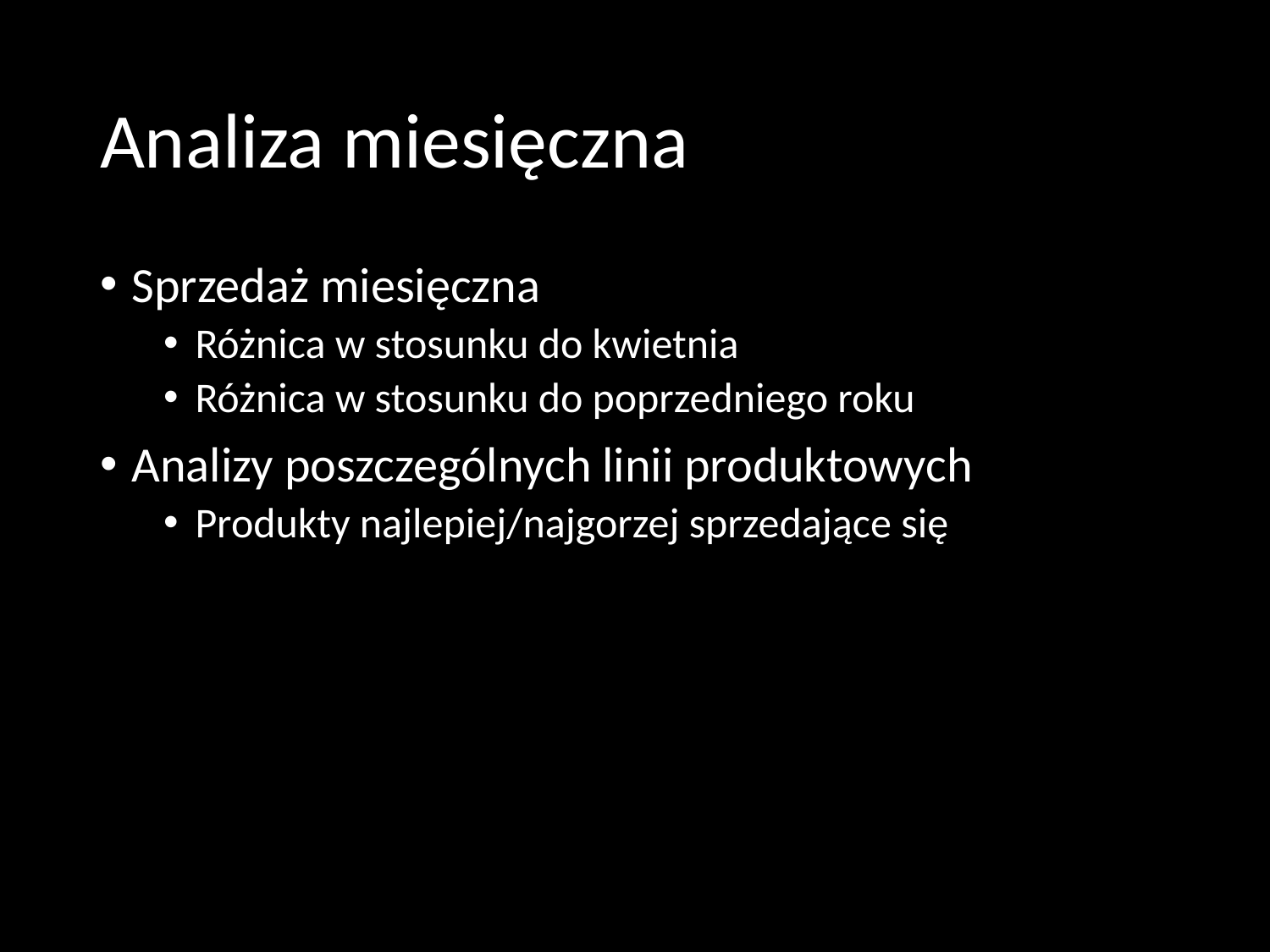

# Analiza miesięczna
Sprzedaż miesięczna
Różnica w stosunku do kwietnia
Różnica w stosunku do poprzedniego roku
Analizy poszczególnych linii produktowych
Produkty najlepiej/najgorzej sprzedające się